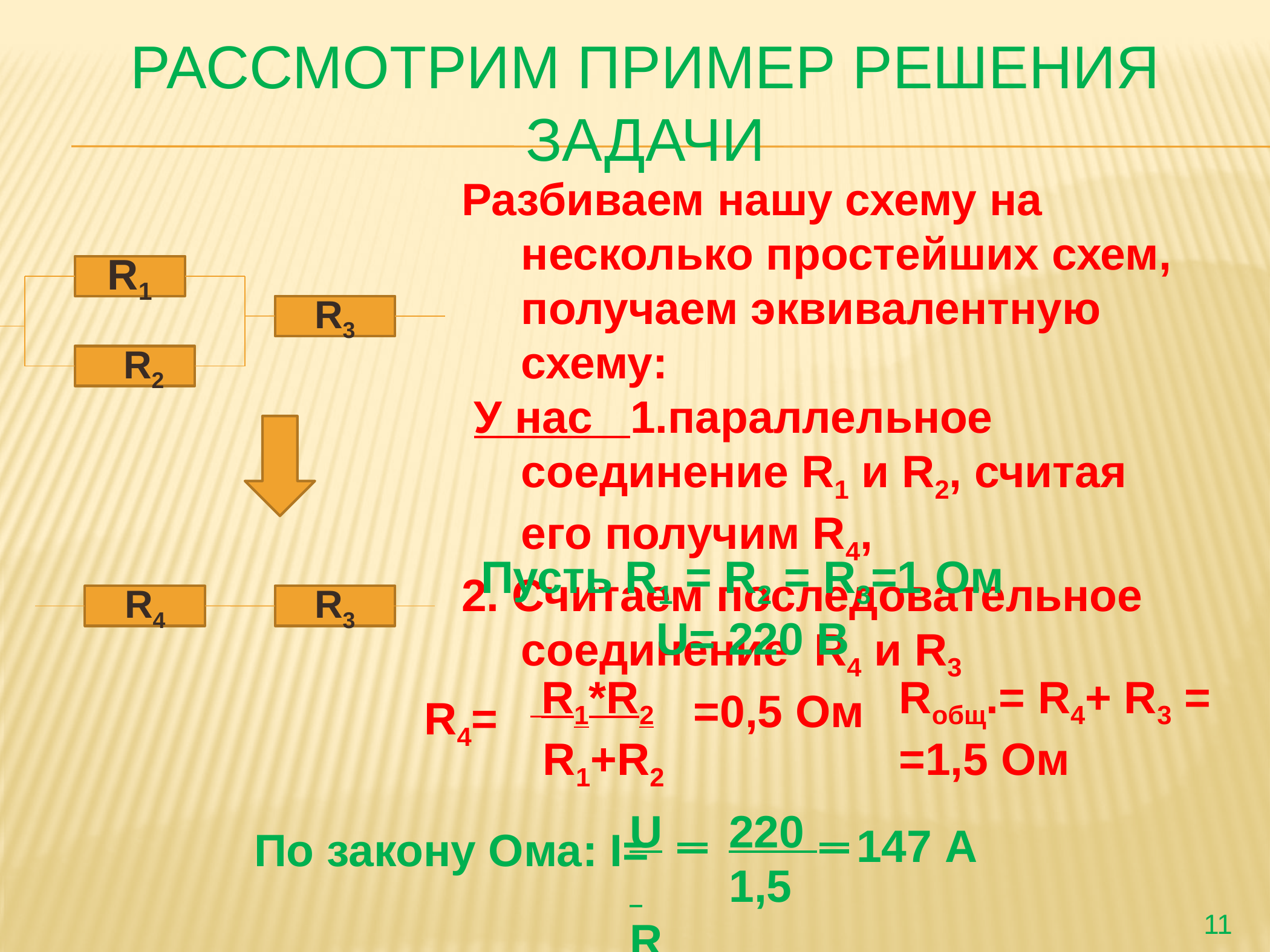

# Рассмотрим пример решения задачи
Разбиваем нашу схему на несколько простейших схем, получаем эквивалентную схему:
 У нас   1.параллельное соединение R1 и R2, считая его получим R4,
2. Считаем последовательное соединение  R4 и R3
R1
R3
   R2

Пусть R1 = R2 = R3=1 Ом
              U= 220 В
R4
R3
 R1*R2
 R1+R2
Rобщ.= R4+ R3 =
=1,5 Ом
=0,5 Ом
R4=

По закону Ома: I=
U
R
220
1,5
147 А
11